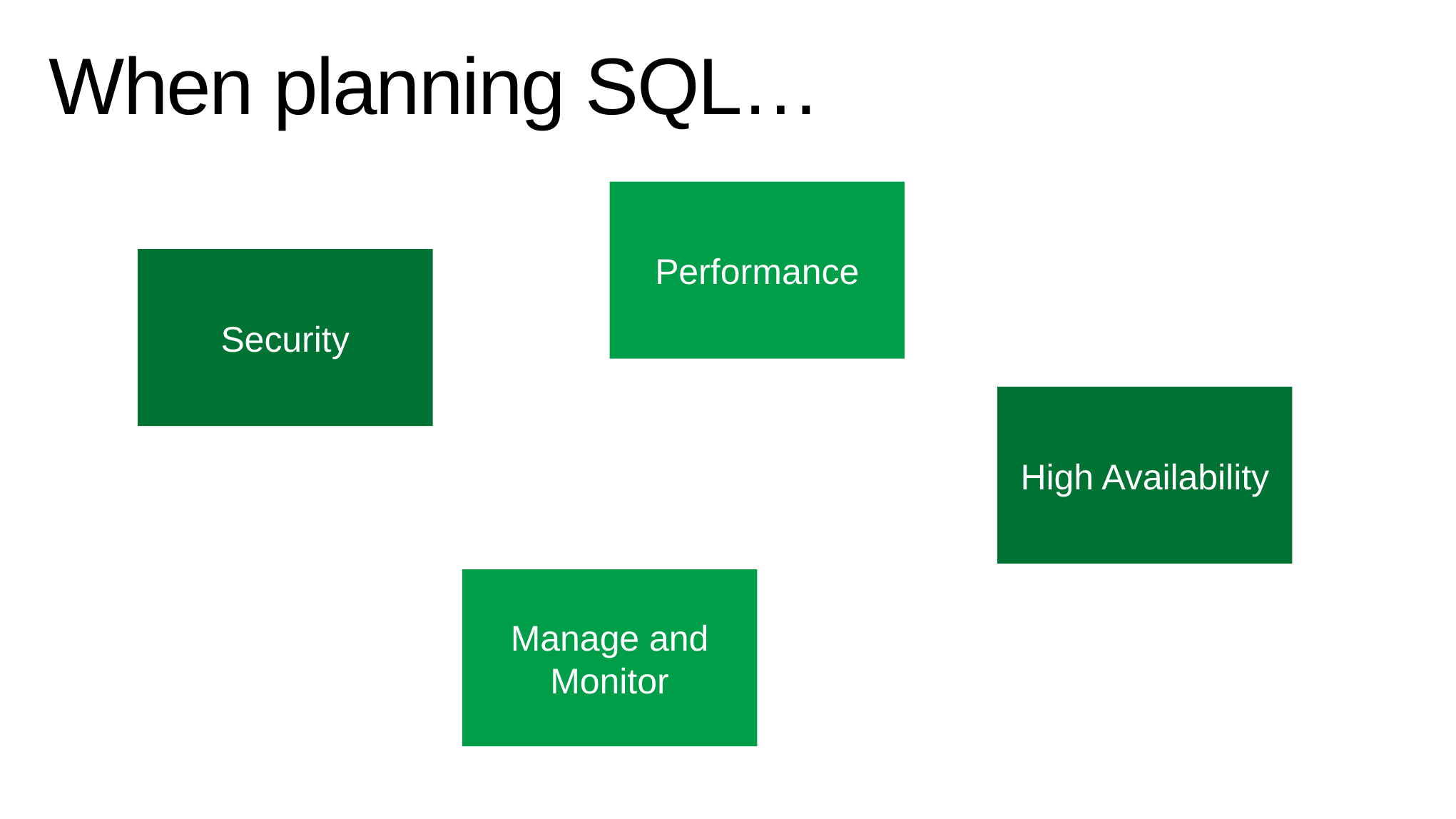

# When planning SQL…

Performance
Security
High Availability
Manage and Monitor